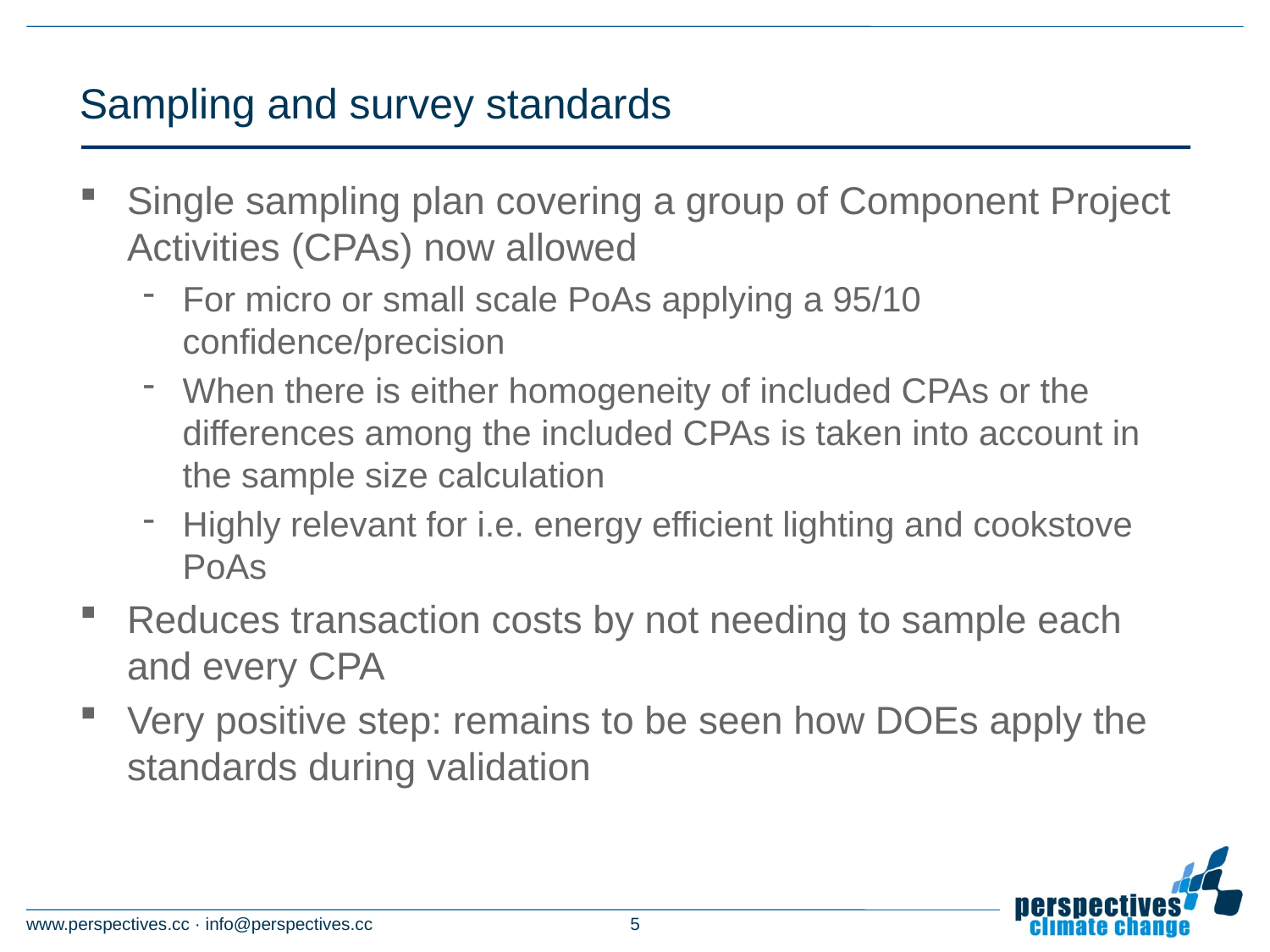

# Sampling and survey standards
Single sampling plan covering a group of Component Project Activities (CPAs) now allowed
For micro or small scale PoAs applying a 95/10 confidence/precision
When there is either homogeneity of included CPAs or the differences among the included CPAs is taken into account in the sample size calculation
Highly relevant for i.e. energy efficient lighting and cookstove PoAs
Reduces transaction costs by not needing to sample each and every CPA
Very positive step: remains to be seen how DOEs apply the standards during validation
5